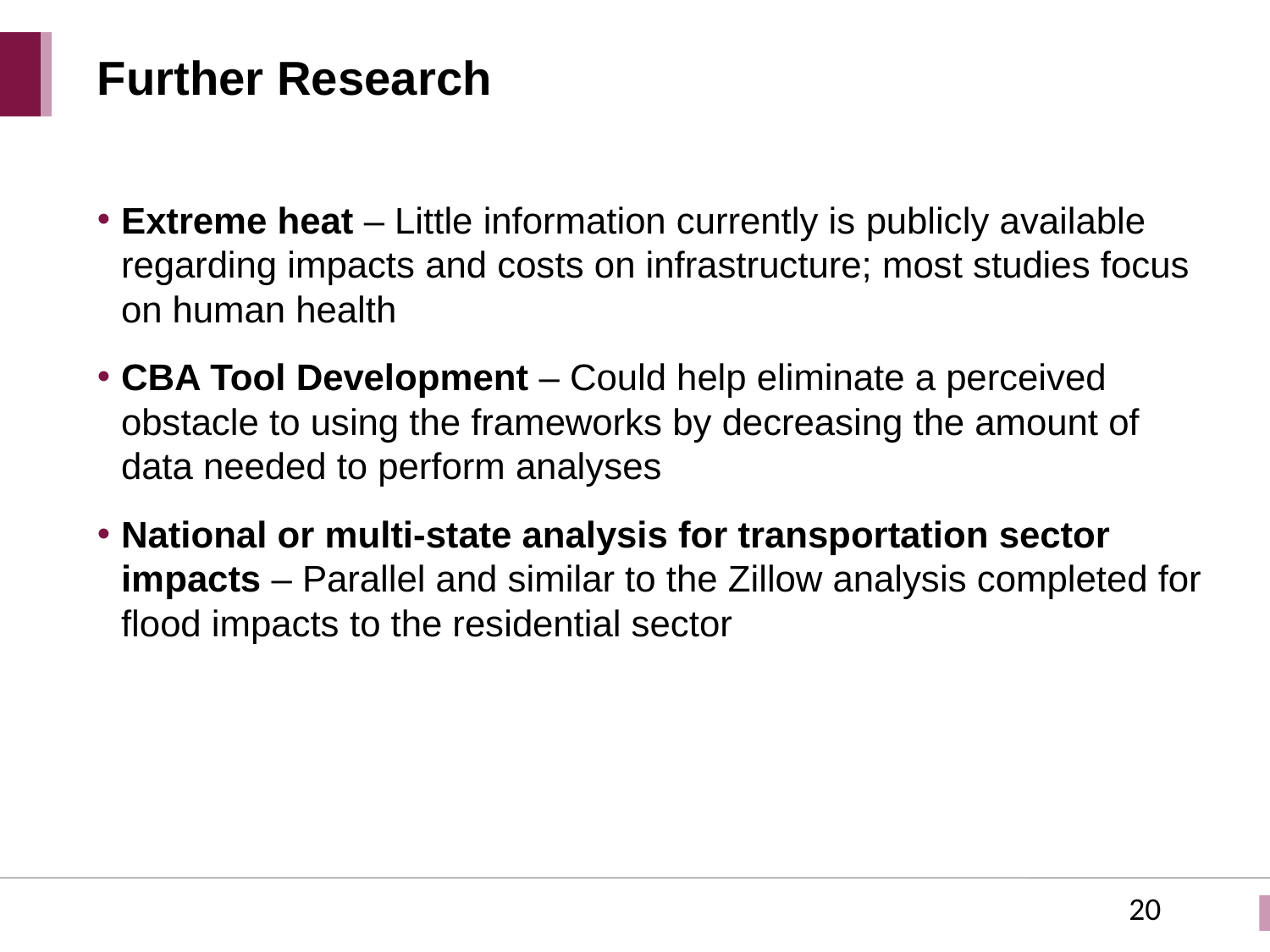

# Further Research
Extreme heat – Little information currently is publicly available regarding impacts and costs on infrastructure; most studies focus on human health
CBA Tool Development – Could help eliminate a perceived obstacle to using the frameworks by decreasing the amount of data needed to perform analyses
National or multi-state analysis for transportation sector impacts – Parallel and similar to the Zillow analysis completed for flood impacts to the residential sector

	20